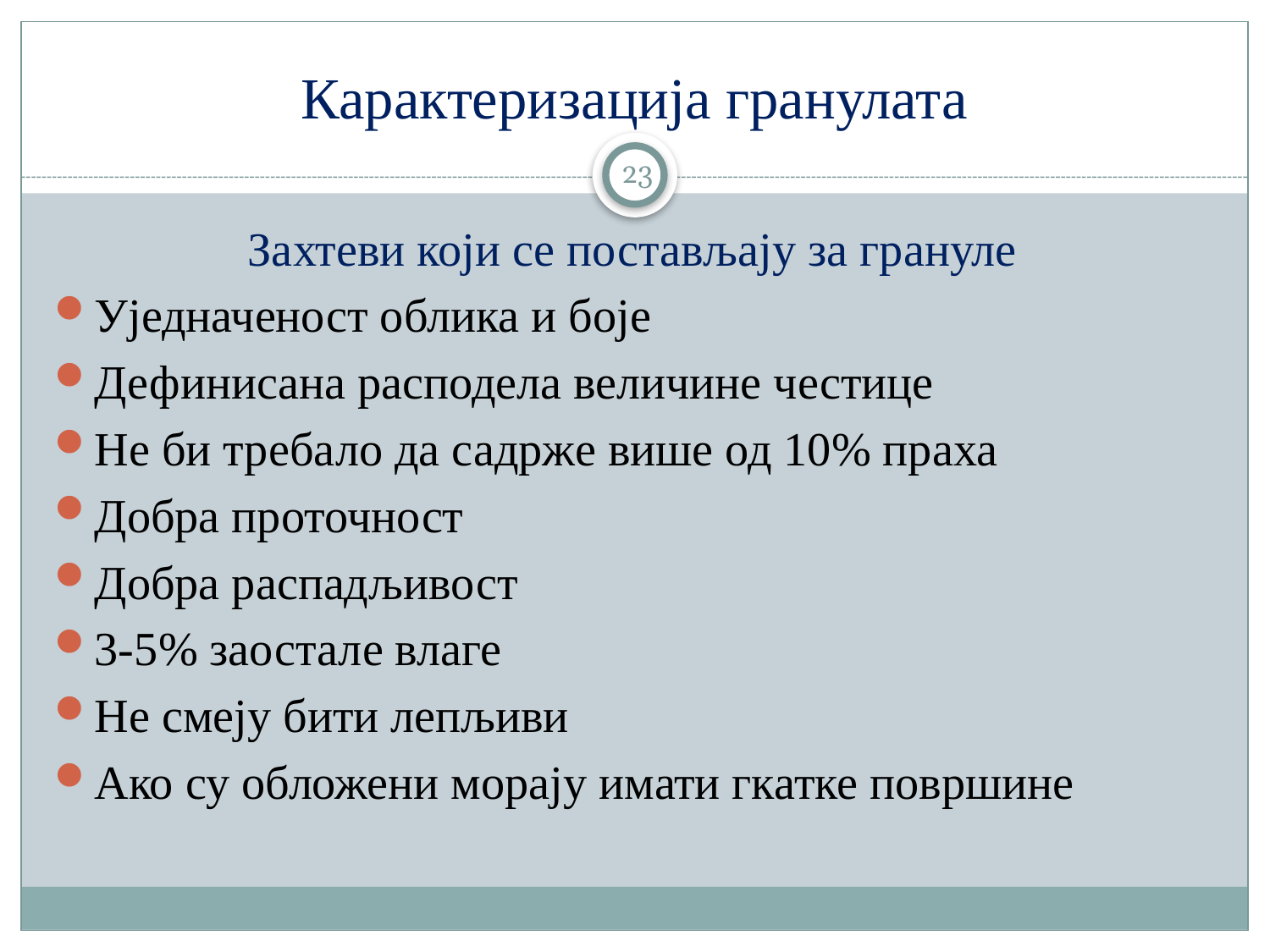

# Карактеризација гранулата
23
Захтеви који се постављају за грануле
Уједначеност облика и боје
Дефинисана расподела величине честице
Не би требало да садрже више од 10% праха
Добра проточност
Добра распадљивост
3-5% заостале влаге
Не смеју бити лепљиви
Ако су обложени морају имати гкатке површине